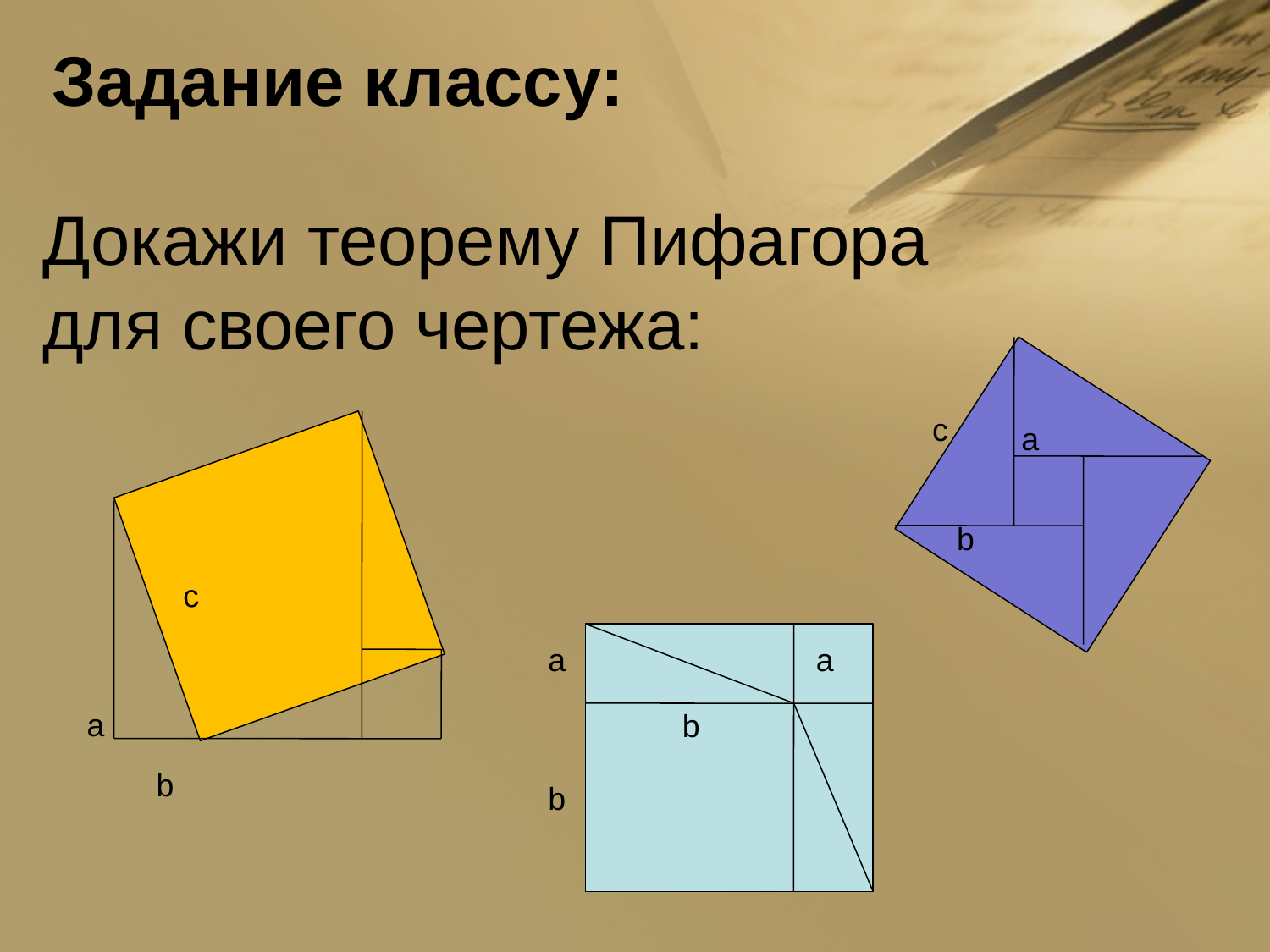

Задание классу:
Докажи теорему Пифагора для своего чертежа:

с
а
b

с
а
b

а
а
b
b